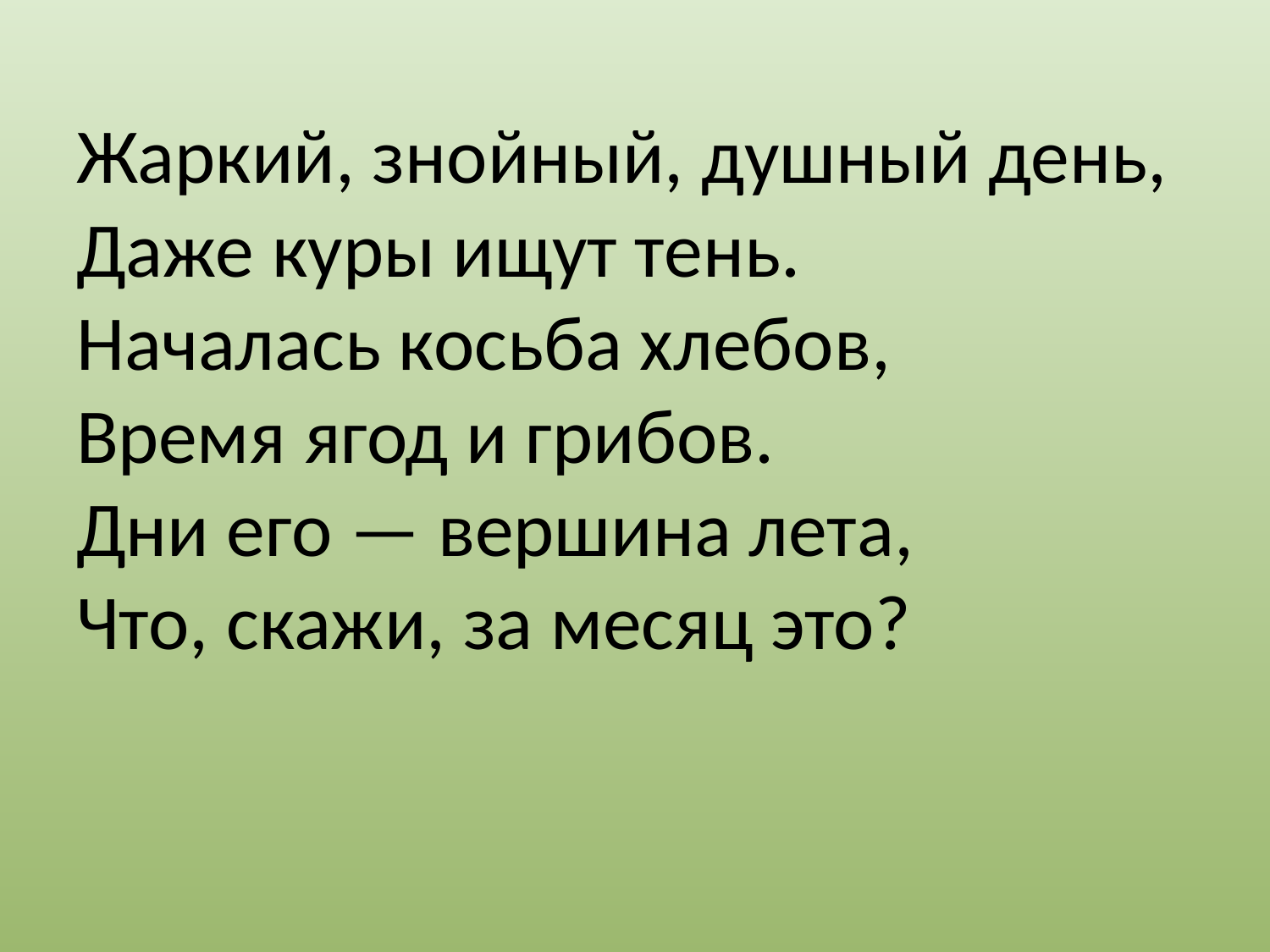

# Жаркий, знойный, душный день,  Даже куры ищут тень.  Началась косьба хлебов,  Время ягод и грибов.  Дни его — вершина лета,  Что, скажи, за месяц это?